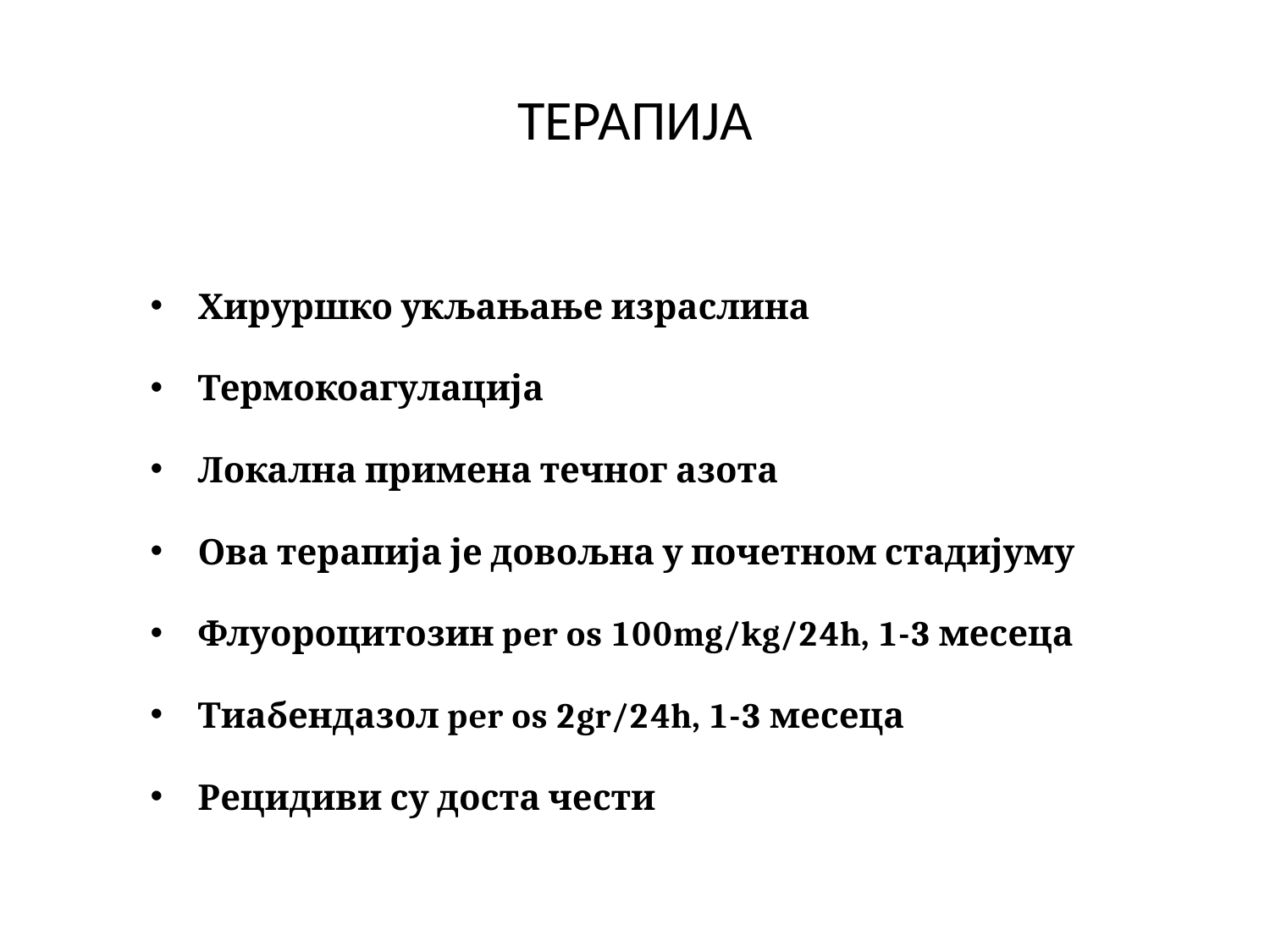

# ТЕРАПИЈА
Хируршко укљањање израслина

Термокоагулација

Локална примена течног азота

Ова терапија је довољна у почетном стадијуму

Флуороцитозин per os 100mg/kg/24h, 1-3 месеца

Тиабендазол per os 2gr/24h, 1-3 месеца

Рецидиви су доста чести